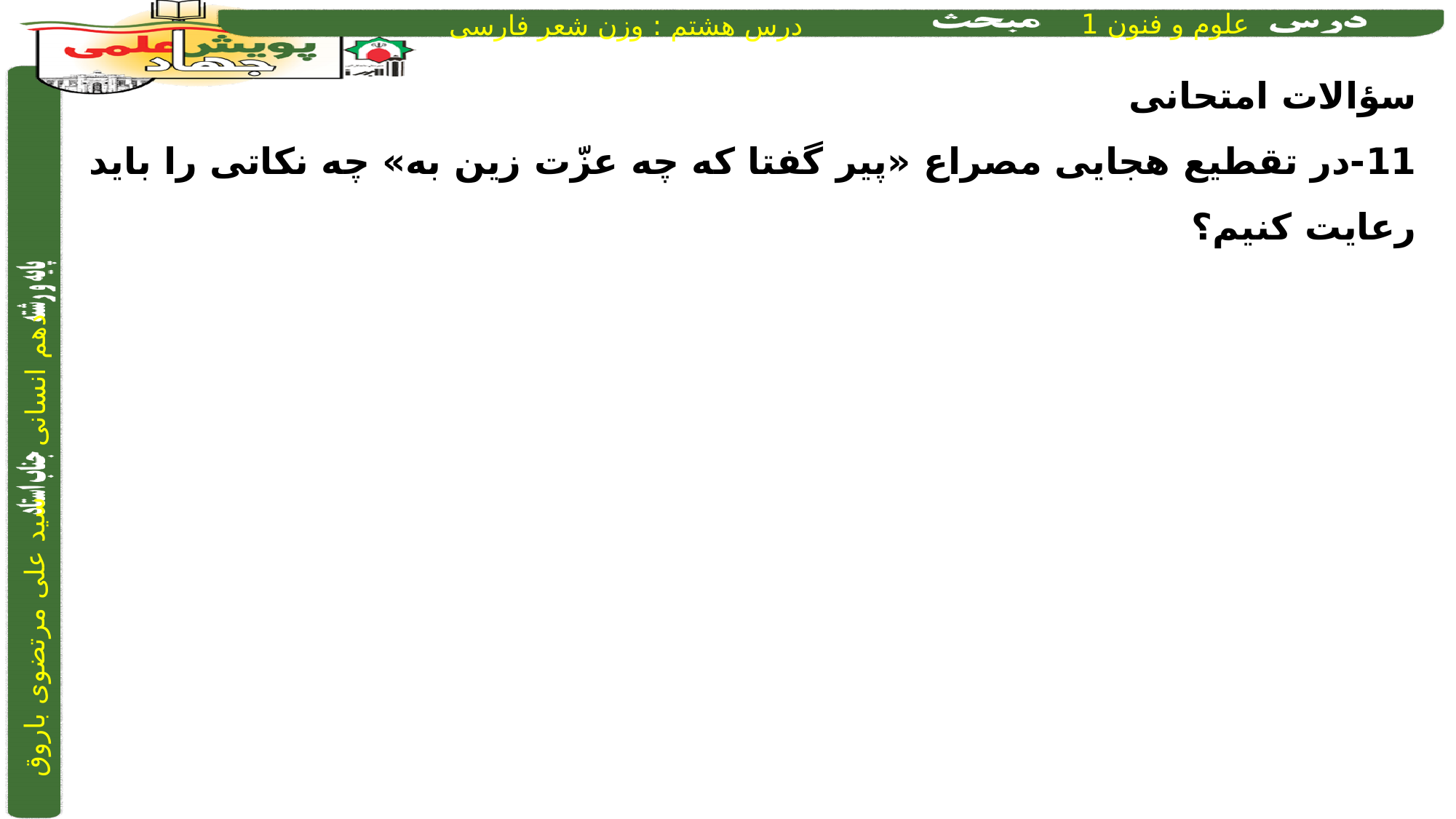

سؤالات امتحانی
11-در تقطیع هجایی مصراع «پیر گفتا که چه عزّت زین به» چه نکاتی را باید رعایت کنیم؟